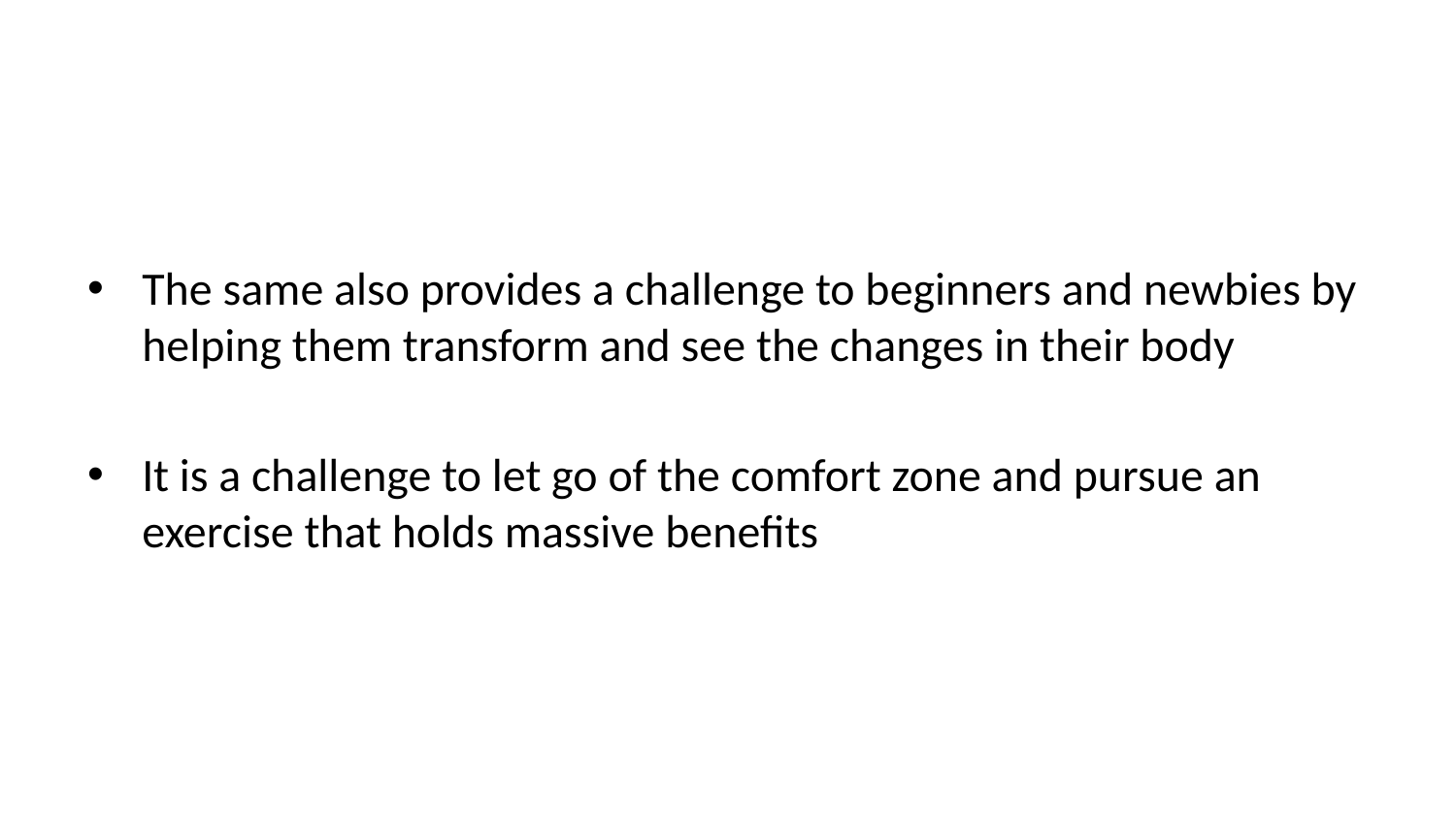

The same also provides a challenge to beginners and newbies by helping them transform and see the changes in their body

It is a challenge to let go of the comfort zone and pursue an exercise that holds massive benefits